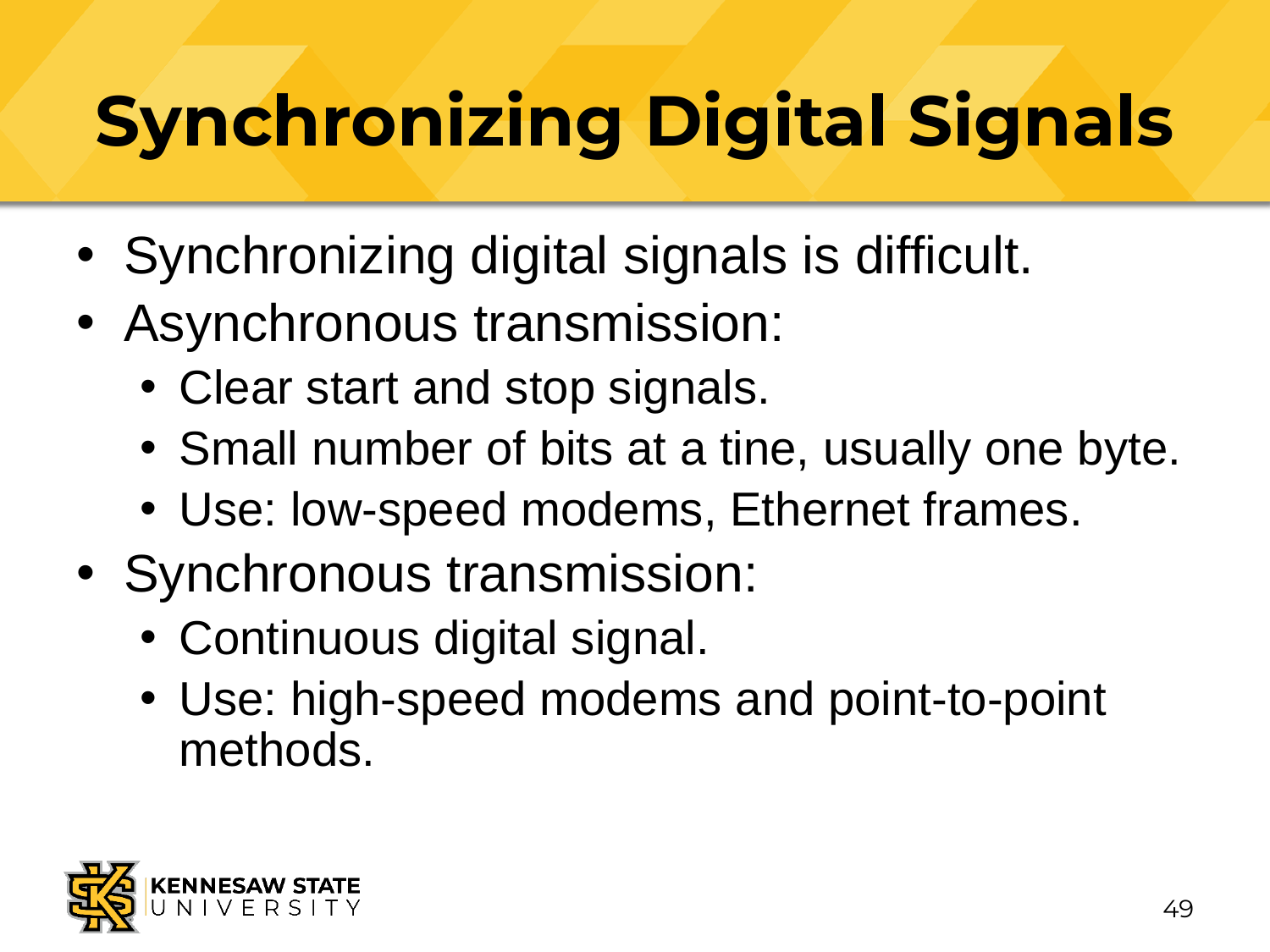

# Synchronizing Digital Signals
Synchronizing digital signals is difficult.
Asynchronous transmission:
Clear start and stop signals.
Small number of bits at a tine, usually one byte.
Use: low-speed modems, Ethernet frames.
Synchronous transmission:
Continuous digital signal.
Use: high-speed modems and point-to-point methods.

49